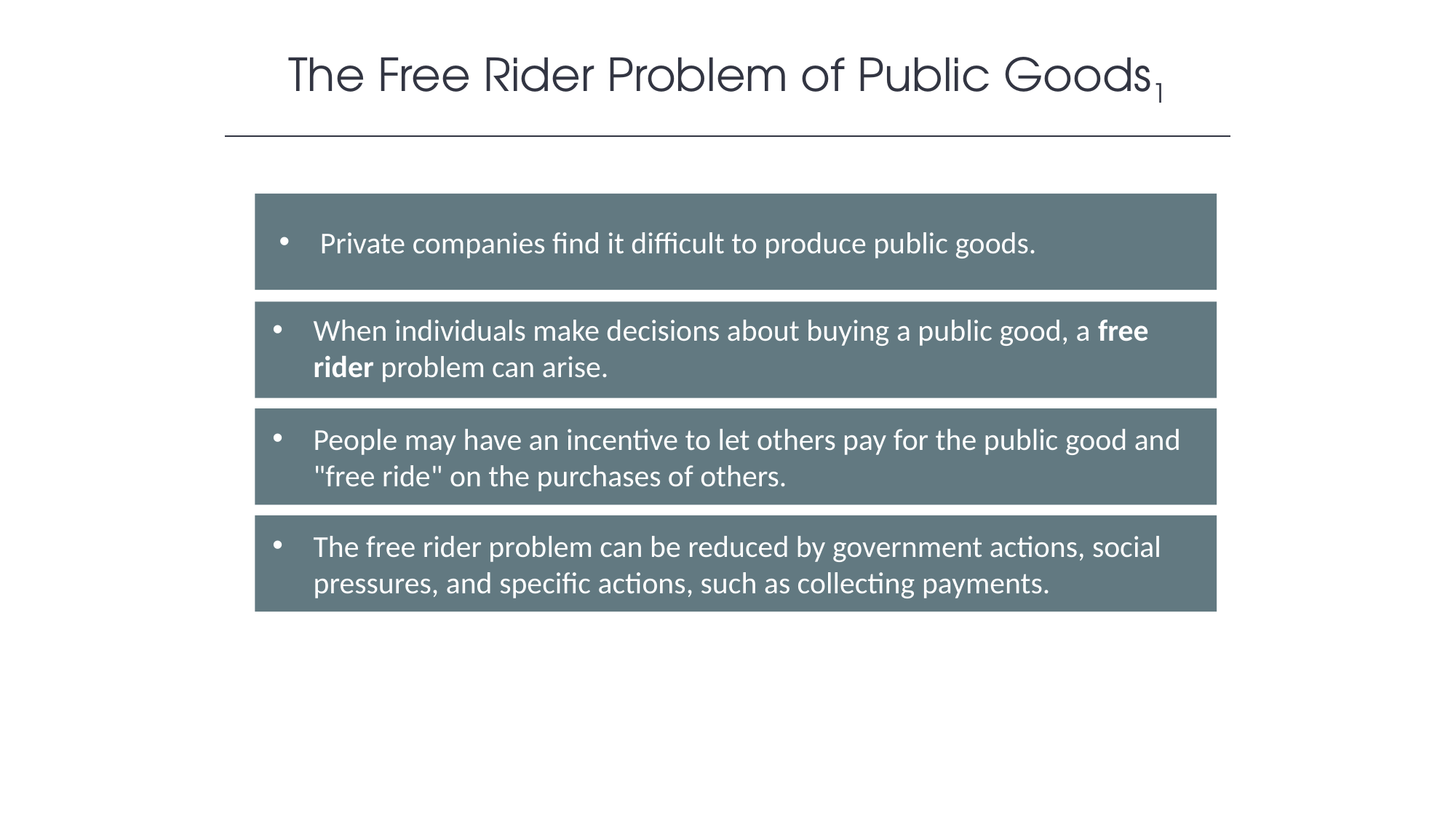

The Free Rider Problem of Public Goods1

Private companies find it difficult to produce public goods.

When individuals make decisions about buying a public good, a free rider problem can arise.

People may have an incentive to let others pay for the public good and "free ride" on the purchases of others.

The free rider problem can be reduced by government actions, social pressures, and specific actions, such as collecting payments.